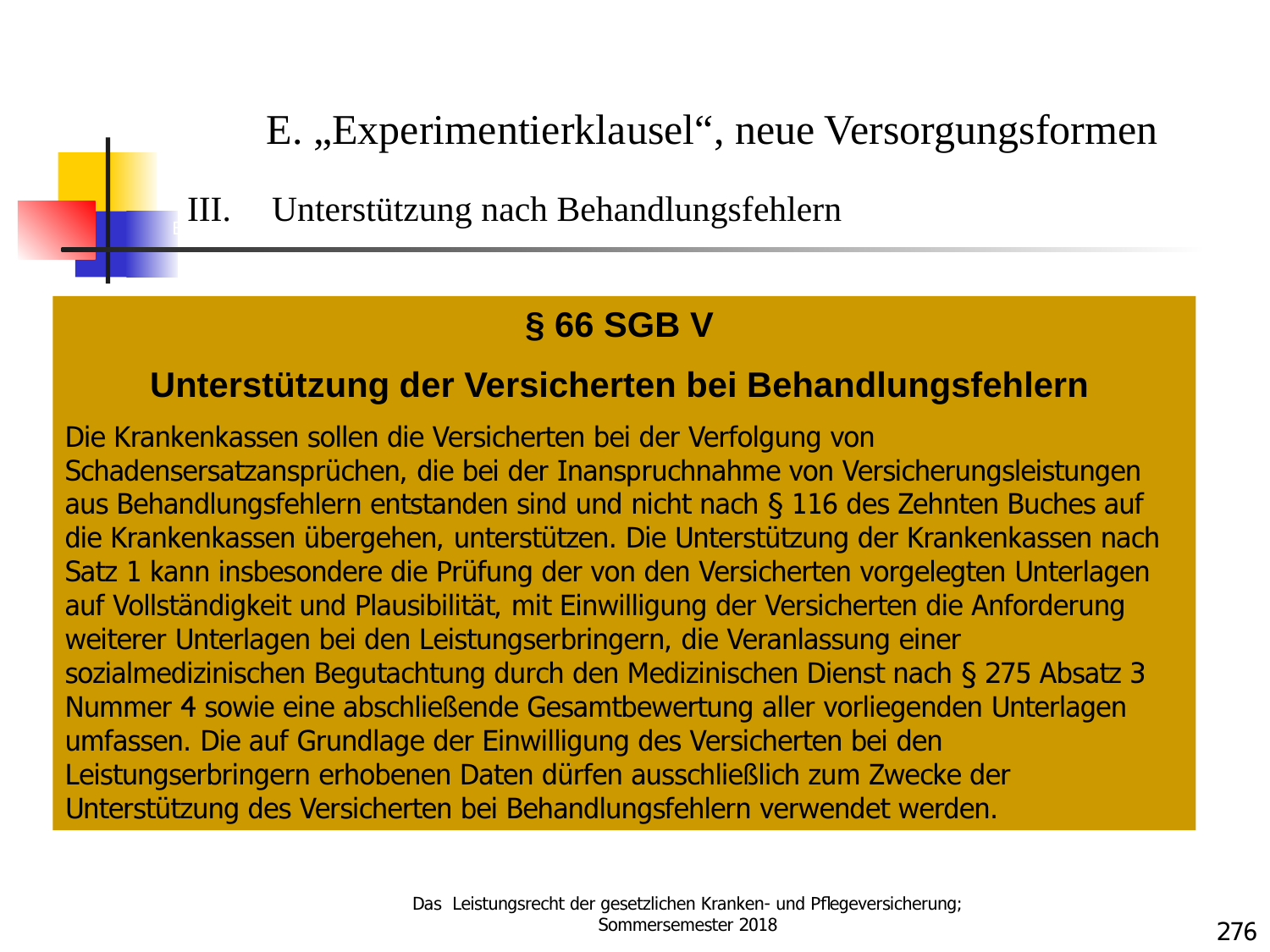

Behandlungsfehler
E. „Experimentierklausel“, neue Versorgungsformen

Unterstützung nach Behandlungsfehlern
§ 66 SGB V
Unterstützung der Versicherten bei Behandlungsfehlern
Die Krankenkassen sollen die Versicherten bei der Verfolgung von Schadensersatzansprüchen, die bei der Inanspruchnahme von Versicherungsleistungen aus Behandlungsfehlern entstanden sind und nicht nach § 116 des Zehnten Buches auf die Krankenkassen übergehen, unterstützen. Die Unterstützung der Krankenkassen nach Satz 1 kann insbesondere die Prüfung der von den Versicherten vorgelegten Unterlagen auf Vollständigkeit und Plausibilität, mit Einwilligung der Versicherten die Anforderung weiterer Unterlagen bei den Leistungserbringern, die Veranlassung einer sozialmedizinischen Begutachtung durch den Medizinischen Dienst nach § 275 Absatz 3 Nummer 4 sowie eine abschließende Gesamtbewertung aller vorliegenden Unterlagen umfassen. Die auf Grundlage der Einwilligung des Versicherten bei den Leistungserbringern erhobenen Daten dürfen ausschließlich zum Zwecke der Unterstützung des Versicherten bei Behandlungsfehlern verwendet werden.
Krankheit
Das  Leistungsrecht der gesetzlichen Kranken- und Pflegeversicherung; Sommersemester 2018
276